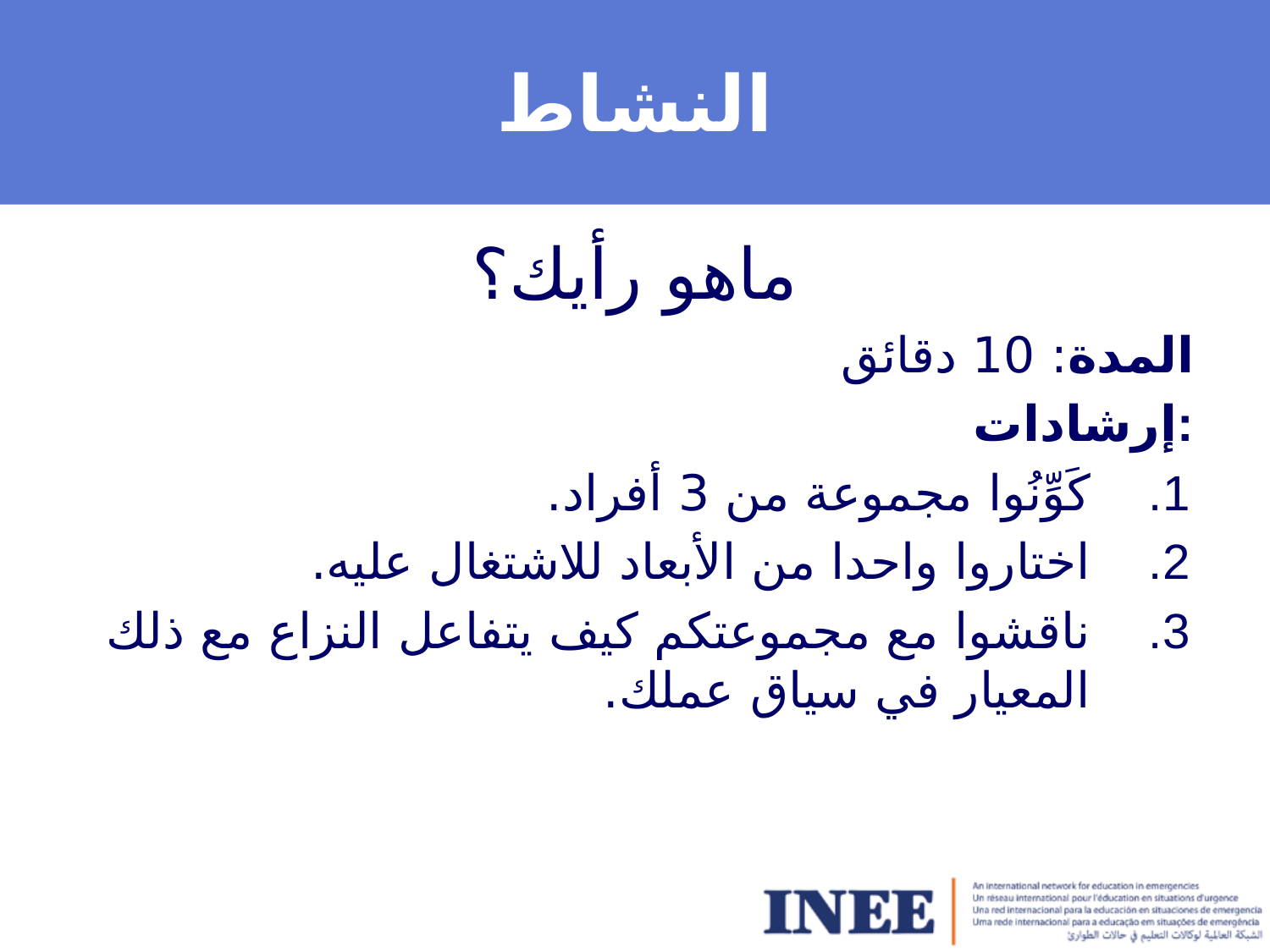

# النشاط
ماهو رأيك؟
المدة: 10 دقائق
إرشادات:
كَوِّنُوا مجموعة من 3 أفراد.
اختاروا واحدا من الأبعاد للاشتغال عليه.
ناقشوا مع مجموعتكم كيف يتفاعل النزاع مع ذلك المعيار في سياق عملك.